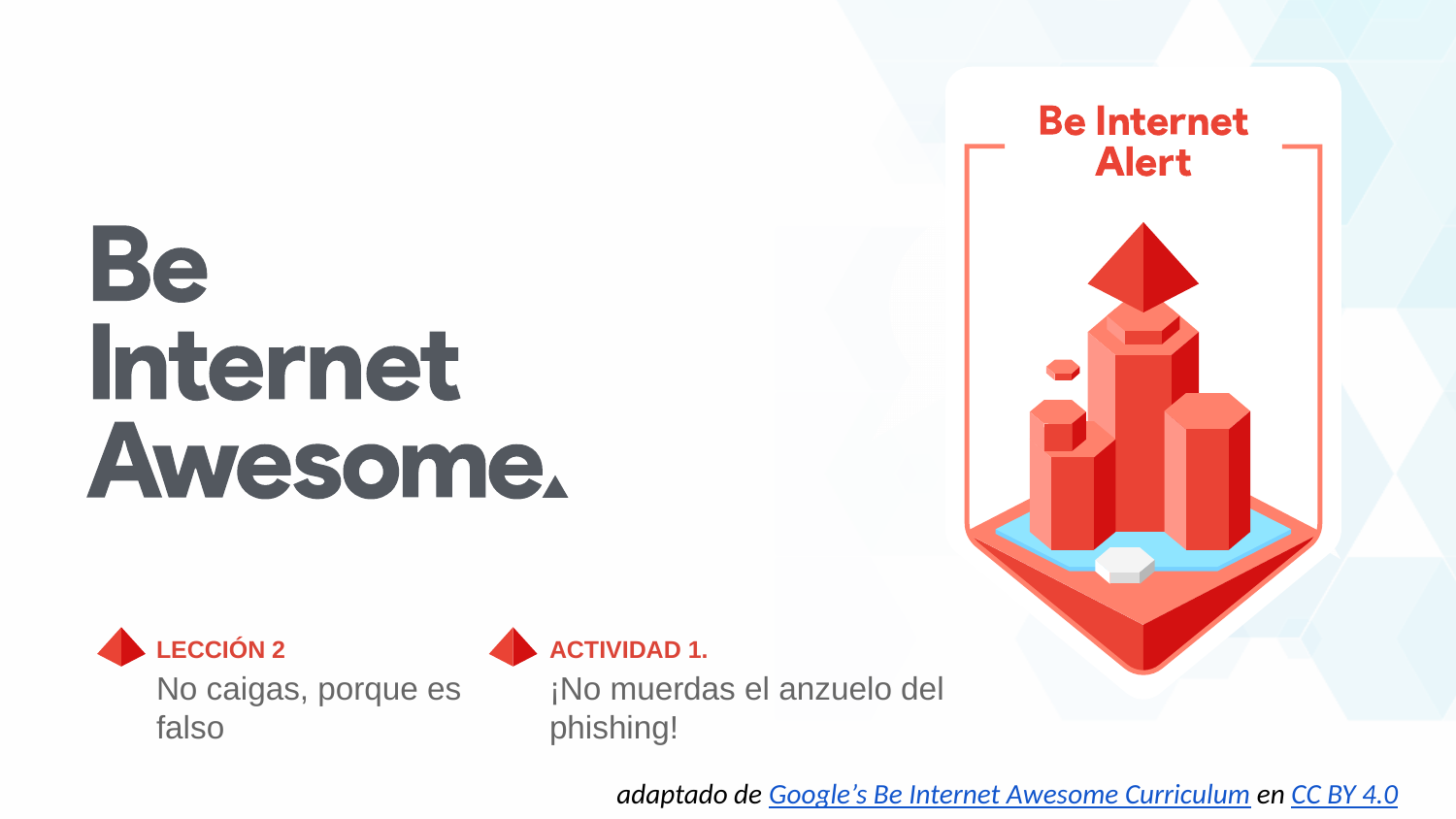

LECCIÓN 2
ACTIVIDAD 1.

No caigas, porque es falso
¡No muerdas el anzuelo del phishing!
adaptado de Google’s Be Internet Awesome Curriculum en CC BY 4.0